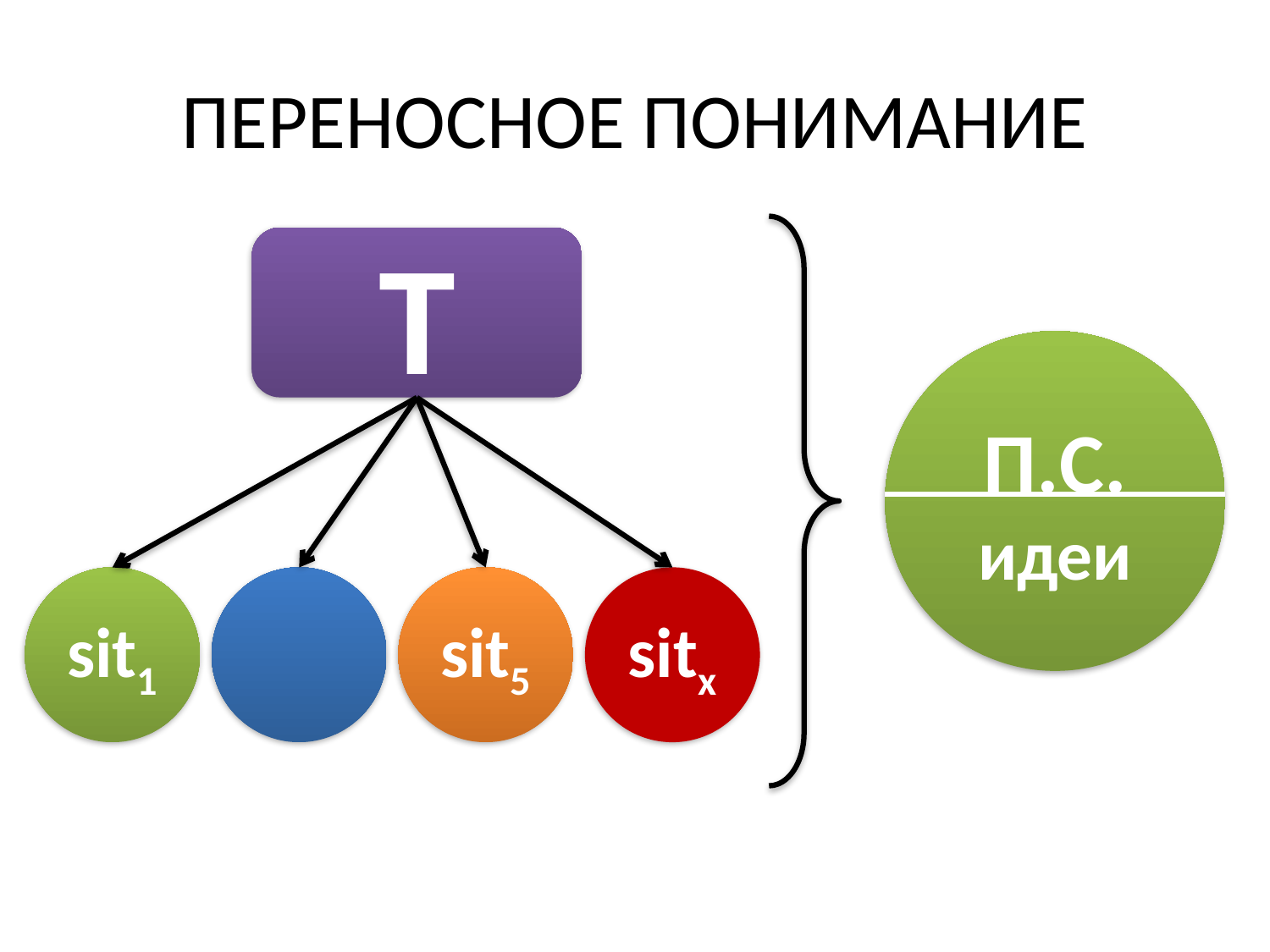

# ПЕРЕНОСНОЕ ПОНИМАНИЕ

Т
П.С.
идеи
sit1

sit5
sitx